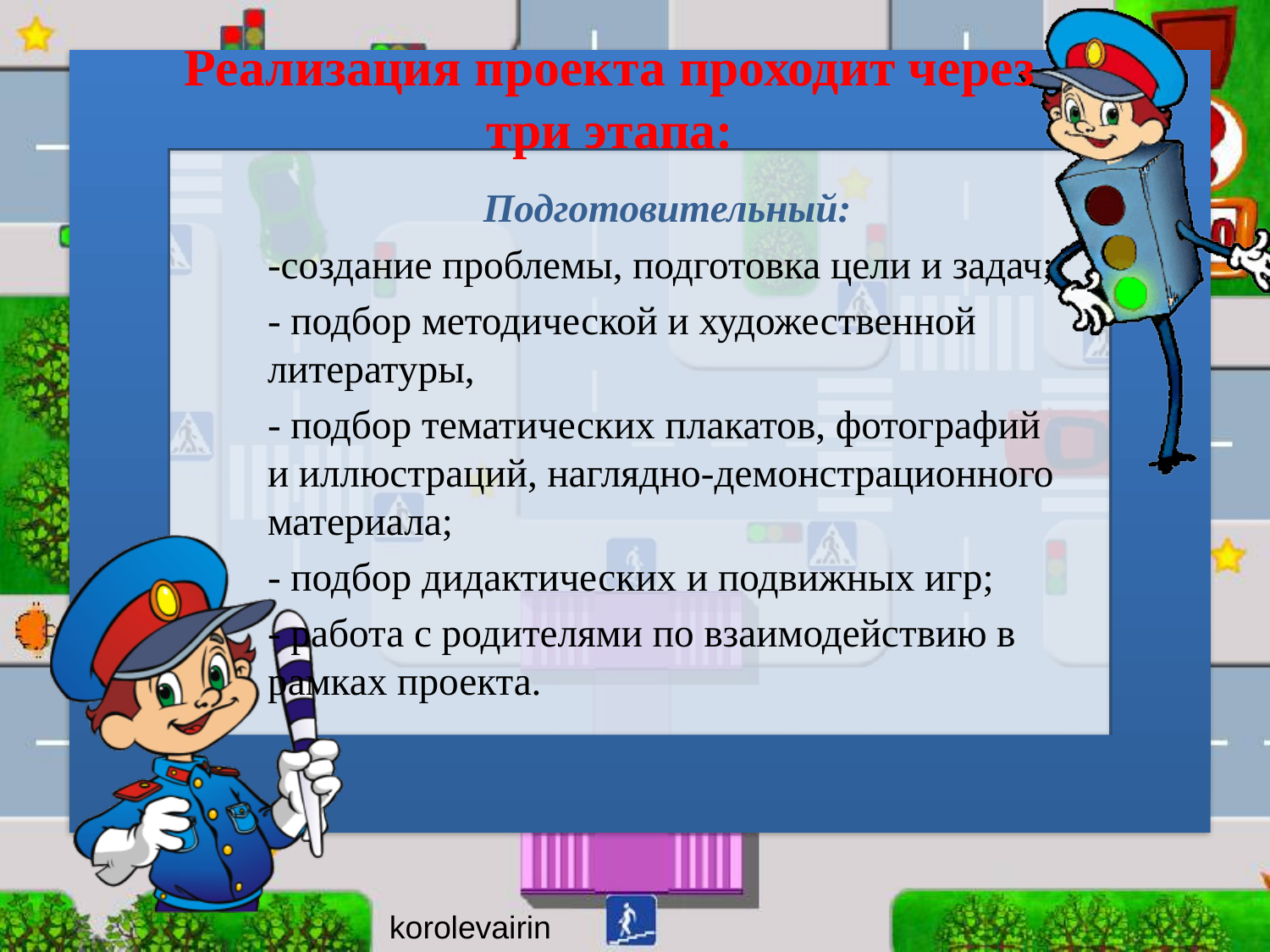

# Реализация проекта проходит через три этапа:
Подготовительный:
-создание проблемы, подготовка цели и задач;
- подбор методической и художественной литературы,
- подбор тематических плакатов, фотографий и иллюстраций, наглядно-демонстрационного материала;
- подбор дидактических и подвижных игр;
- работа с родителями по взаимодействию в рамках проекта.